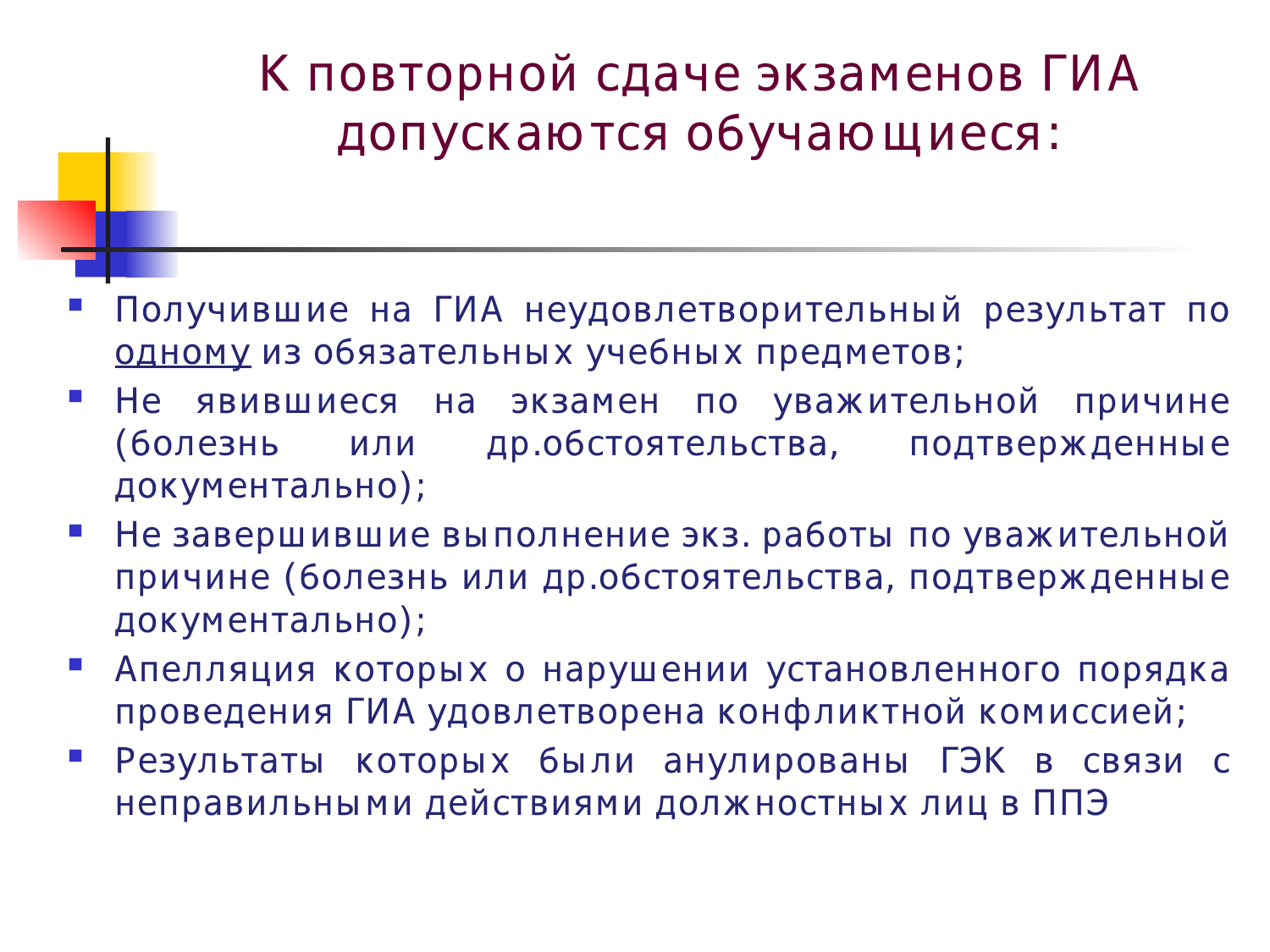

# К повторной сдаче экзаменов ГИА допускаются обучающиеся:
Получившие на ГИА неудовлетворительный результат по одному из обязательных учебных предметов;
Не явившиеся на экзамен по уважительной причине (болезнь или др.обстоятельства, подтвержденные документально);
Не завершившие выполнение экз. работы по уважительной причине (болезнь или др.обстоятельства, подтвержденные документально);
Апелляция которых о нарушении установленного порядка проведения ГИА удовлетворена конфликтной комиссией;
Результаты которых были анулированы ГЭК в связи с неправильными действиями должностных лиц в ППЭ